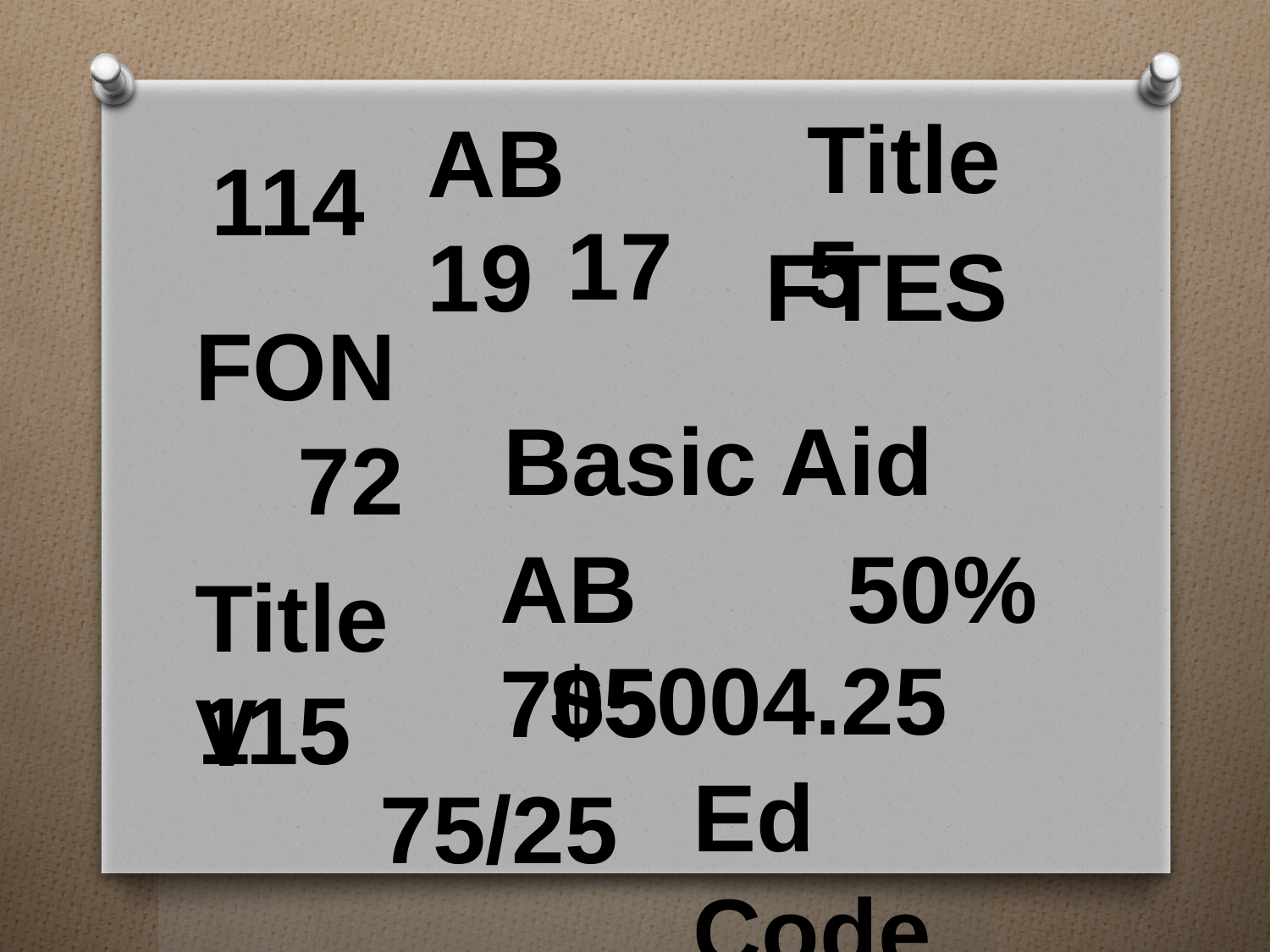

Title 5
AB 19
114
17
FTES
FON
Basic Aid
72
AB 705
50%
Title V
$5004.25
115
Ed Code
75/25